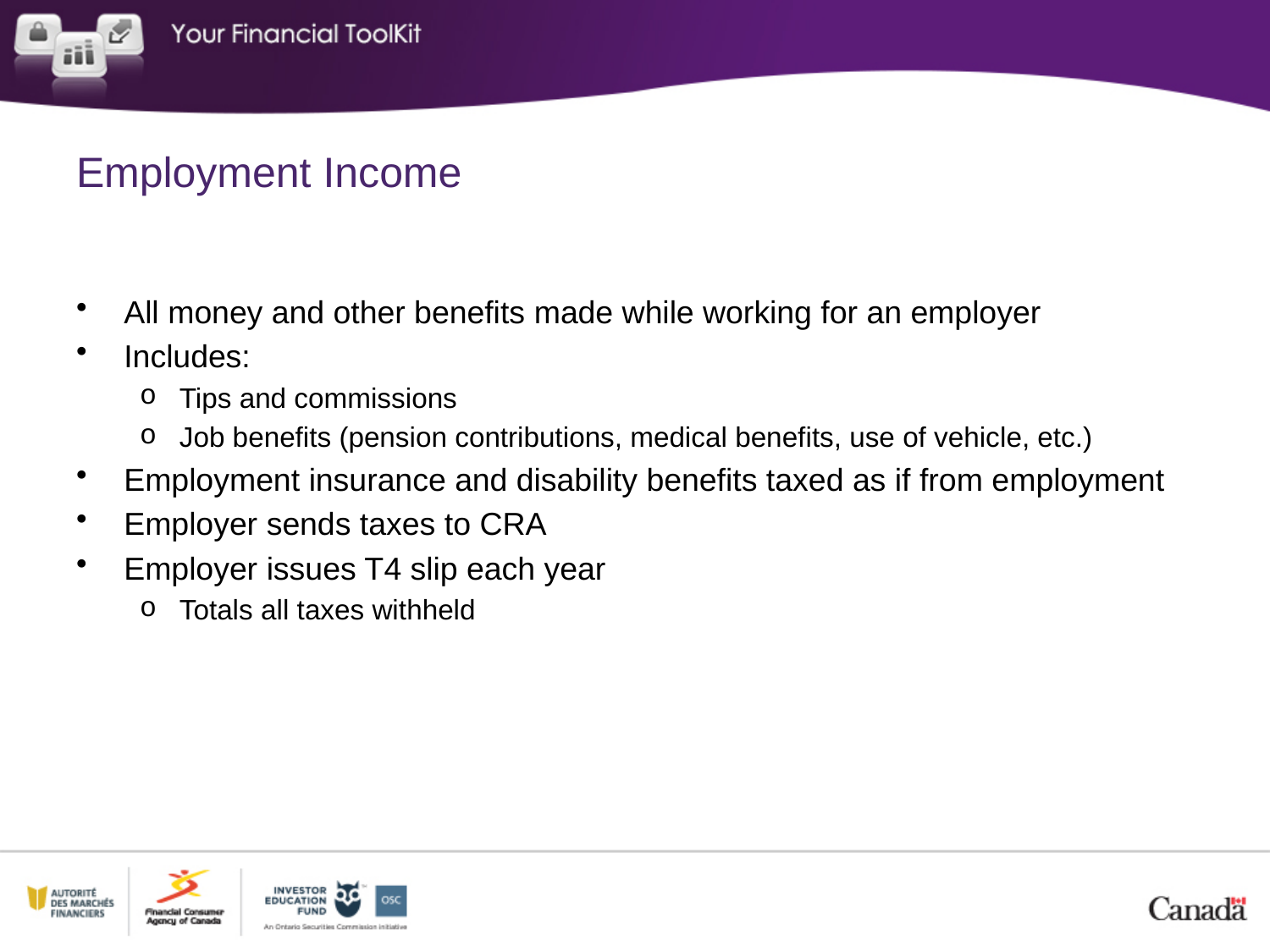

# Employment Income
All money and other benefits made while working for an employer
Includes:
Tips and commissions
Job benefits (pension contributions, medical benefits, use of vehicle, etc.)
Employment insurance and disability benefits taxed as if from employment
Employer sends taxes to CRA
Employer issues T4 slip each year
Totals all taxes withheld